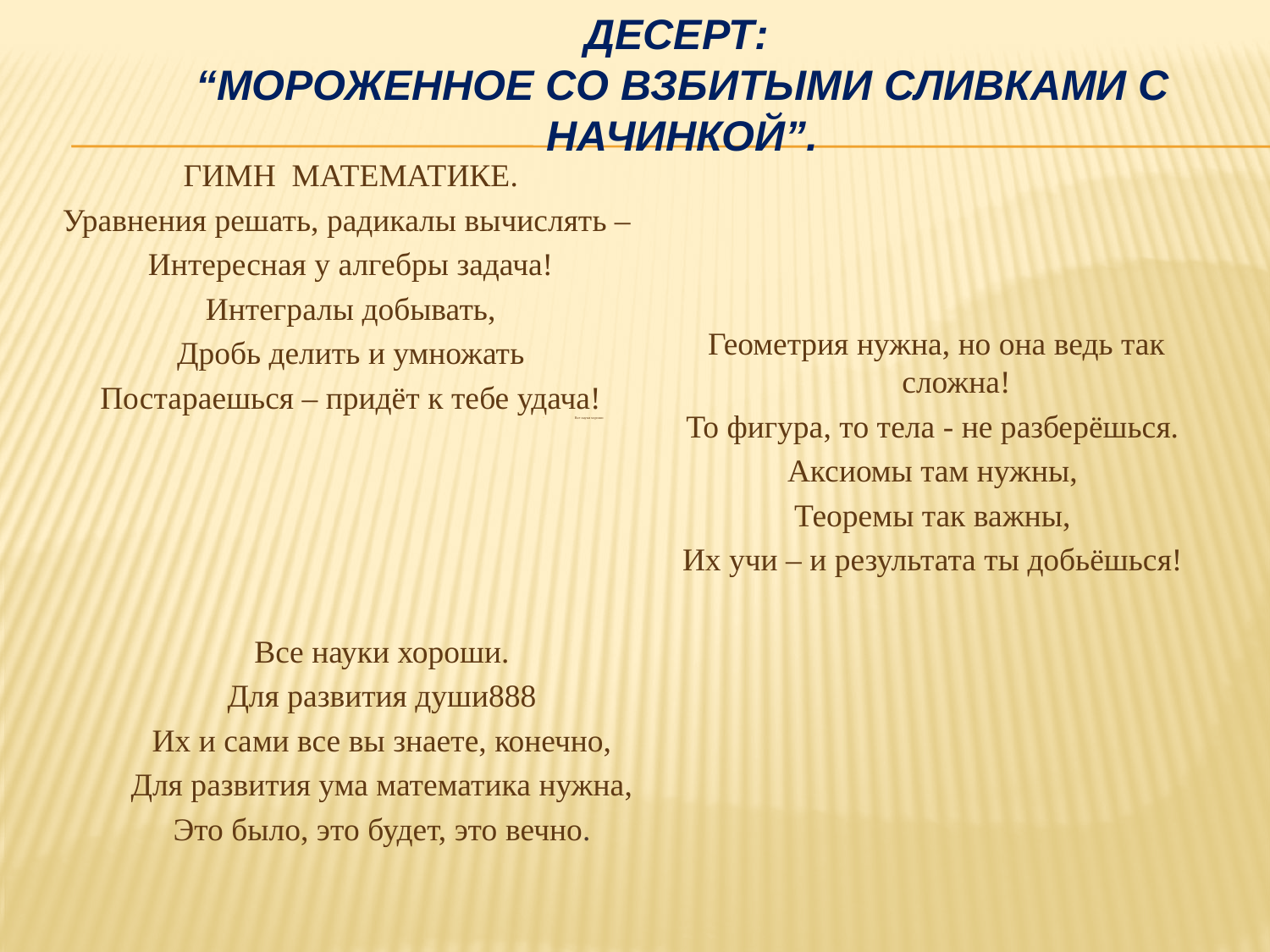

# Десерт: “Мороженное со взбитыми сливками с начинкой”.
ГИМН  МАТЕМАТИКЕ.
Уравнения решать, радикалы вычислять –
Интересная у алгебры задача!
Интегралы добывать,
Дробь делить и умножать
Постараешься – придёт к тебе удача!
Все науки хороши
 Геометрия нужна, но она ведь так сложна!
То фигура, то тела - не разберёшься.
Аксиомы там нужны,
Теоремы так важны,
Их учи – и результата ты добьёшься!

Все науки хороши.
Для развития души888
Их и сами все вы знаете, конечно,
Для развития ума математика нужна,
Это было, это будет, это вечно.